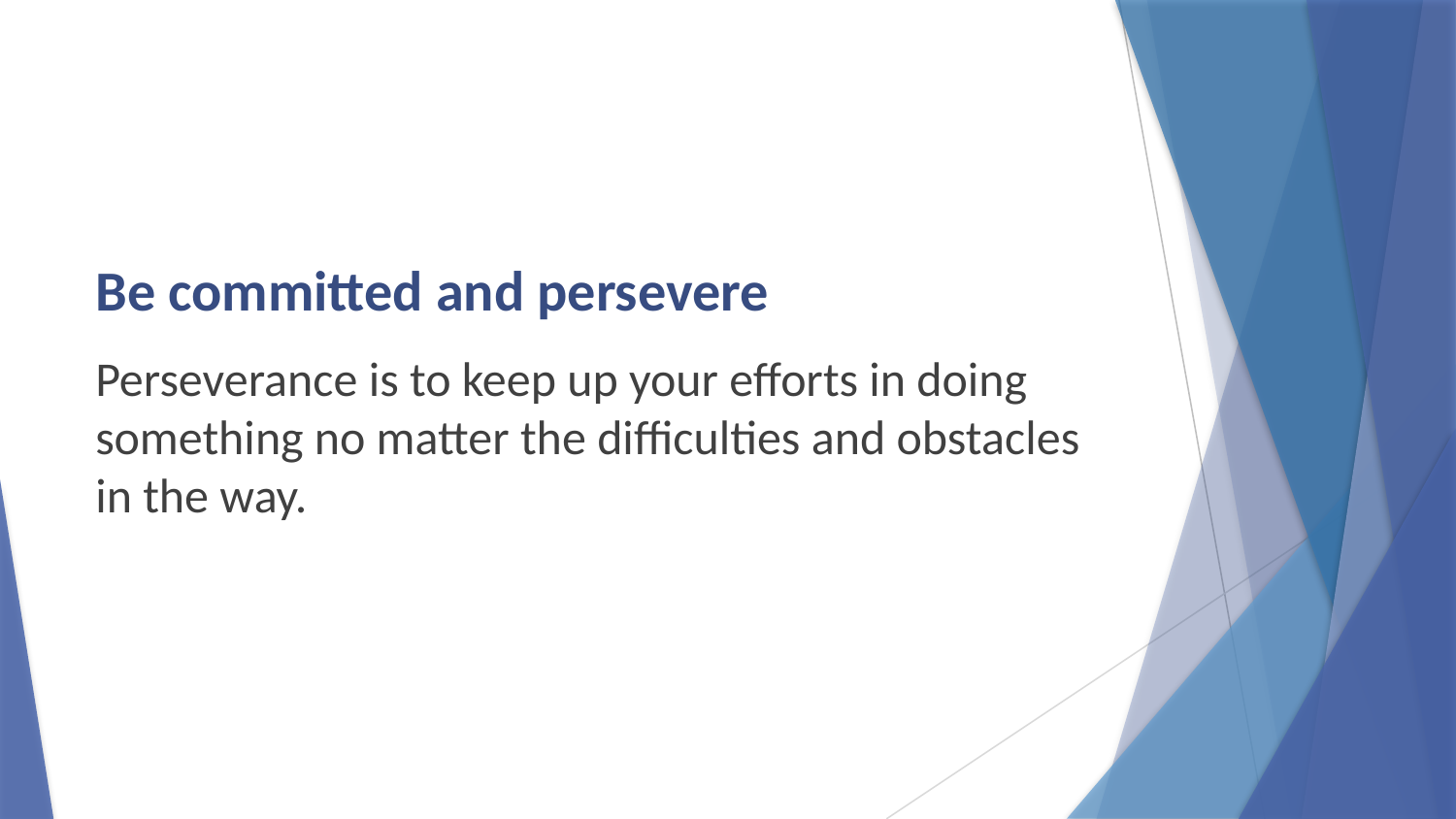

# Be committed and persevere
Perseverance is to keep up your efforts in doing something no matter the difficulties and obstacles in the way.